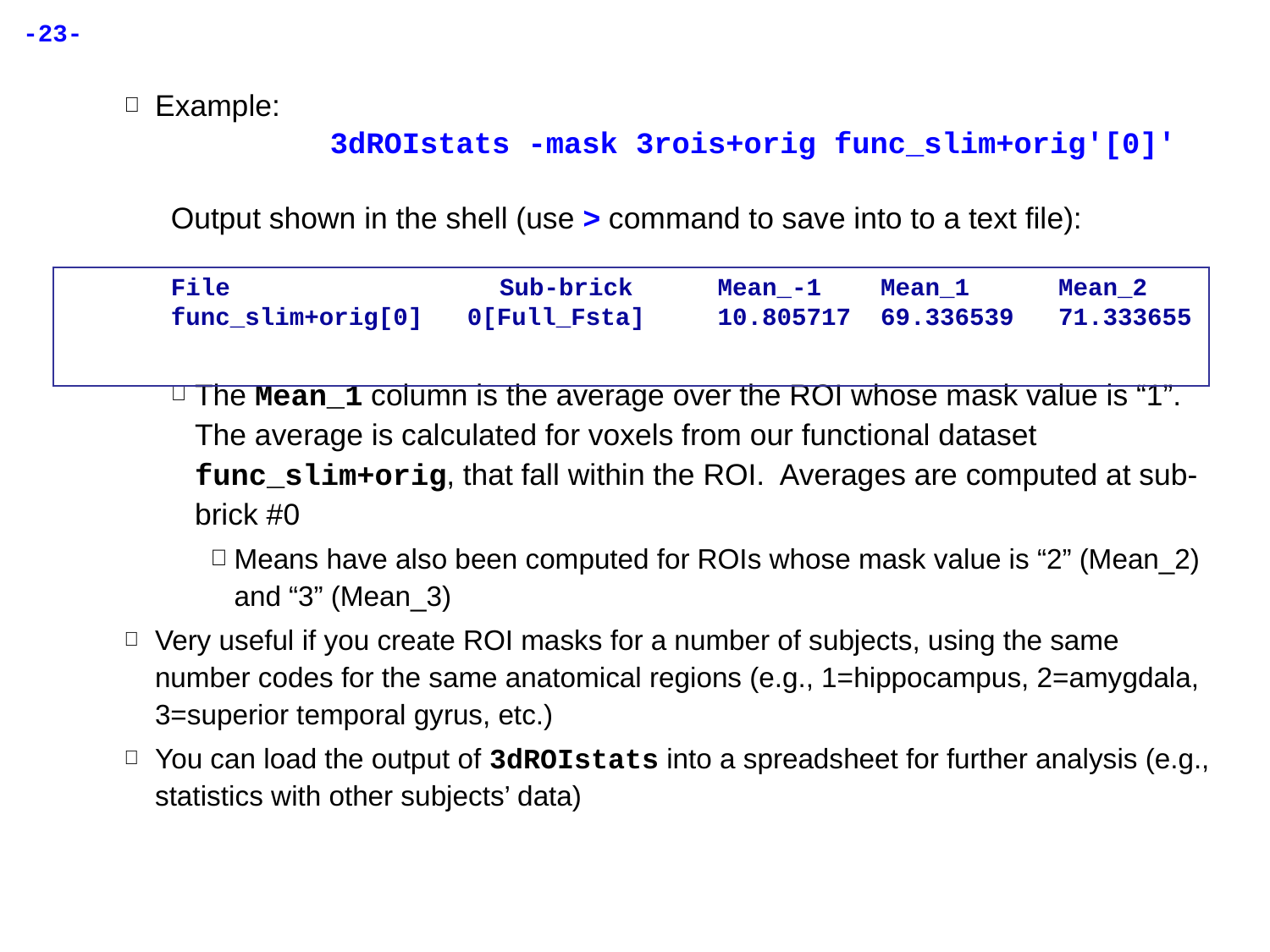

Example:
		3dROIstats -mask 3rois+orig func_slim+orig'[0]'
Output shown in the shell (use > command to save into to a text file):

File	            Sub-brick	 Mean_-1    Mean_1      Mean_2
func_slim+orig[0]   0[Full_Fsta]	 10.805717  69.336539   71.333655

The Mean_1 column is the average over the ROI whose mask value is “1”.  The average is calculated for voxels from our functional dataset func_slim+orig, that fall within the ROI.  Averages are computed at sub-brick #0
Means have also been computed for ROIs whose mask value is “2” (Mean_2) and “3” (Mean_3)
Very useful if you create ROI masks for a number of subjects, using the same number codes for the same anatomical regions (e.g., 1=hippocampus, 2=amygdala, 3=superior temporal gyrus, etc.)
You can load the output of 3dROIstats into a spreadsheet for further analysis (e.g., statistics with other subjects’ data)